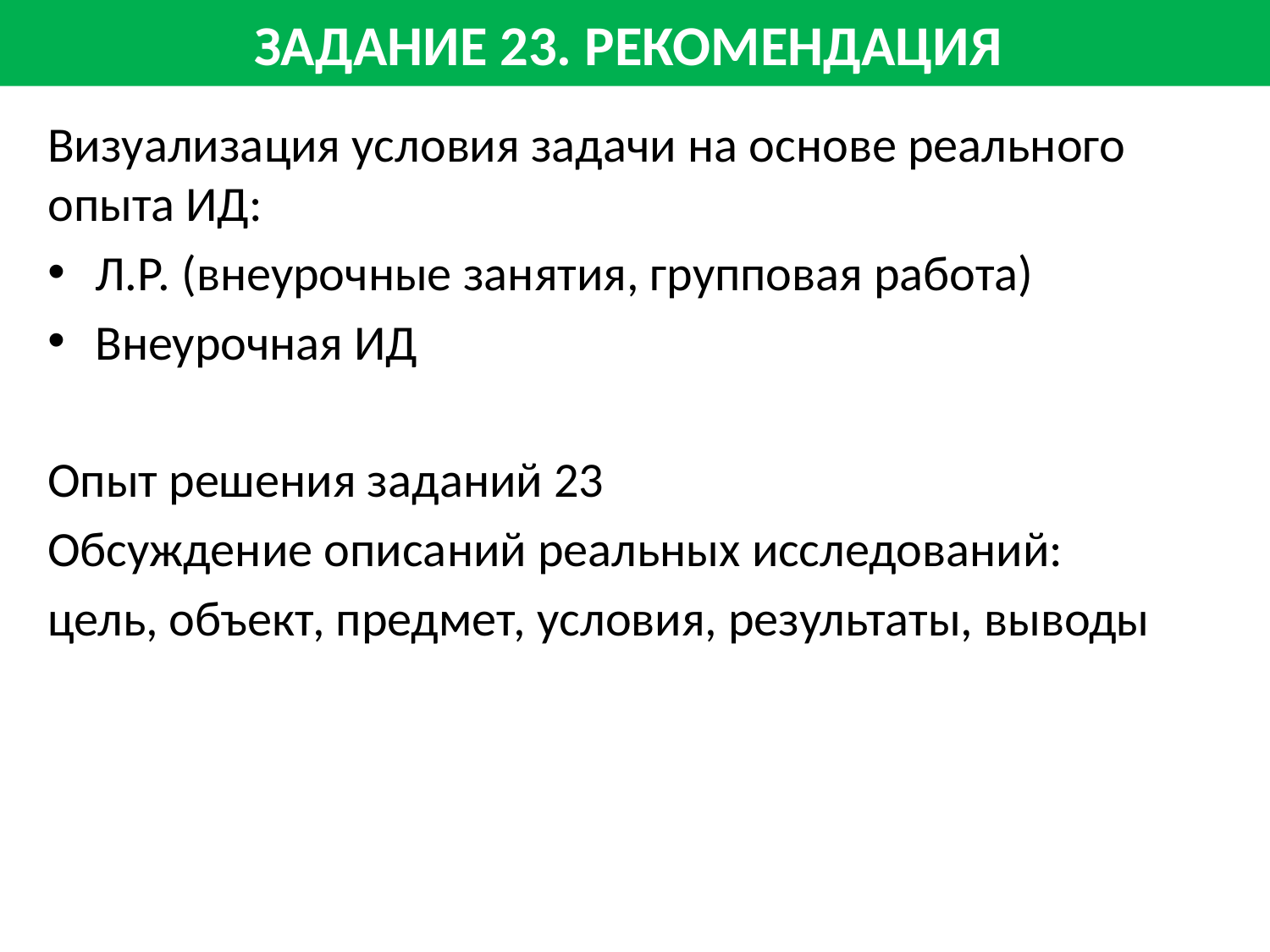

ЗАДАНИЕ 23. РЕКОМЕНДАЦИЯ
Визуализация условия задачи на основе реального опыта ИД:
Л.Р. (внеурочные занятия, групповая работа)
Внеурочная ИД

Опыт решения заданий 23
Обсуждение описаний реальных исследований:
цель, объект, предмет, условия, результаты, выводы